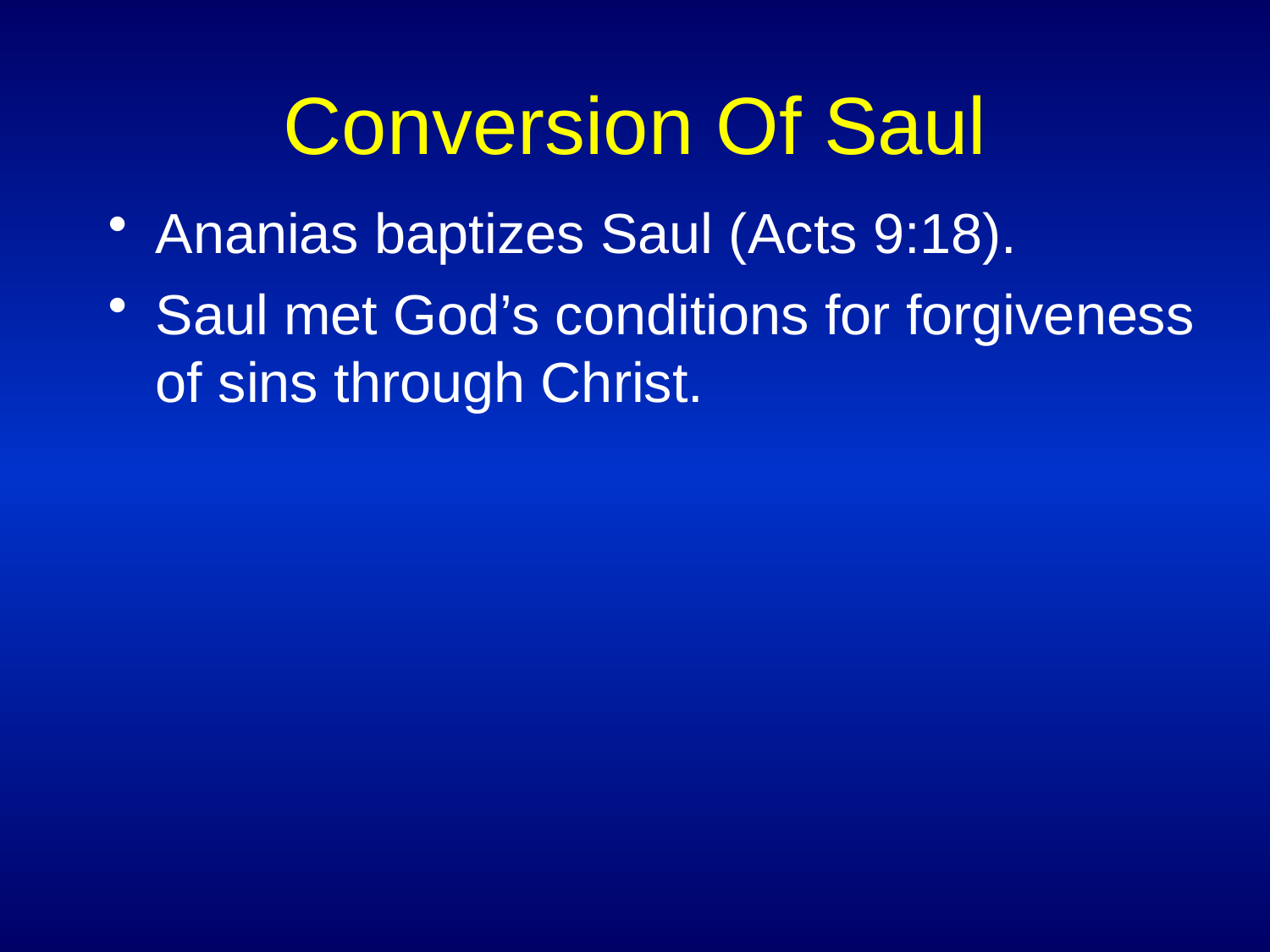

# Conversion Of Saul
Ananias baptizes Saul (Acts 9:18).
Saul met God’s conditions for forgiveness of sins through Christ.